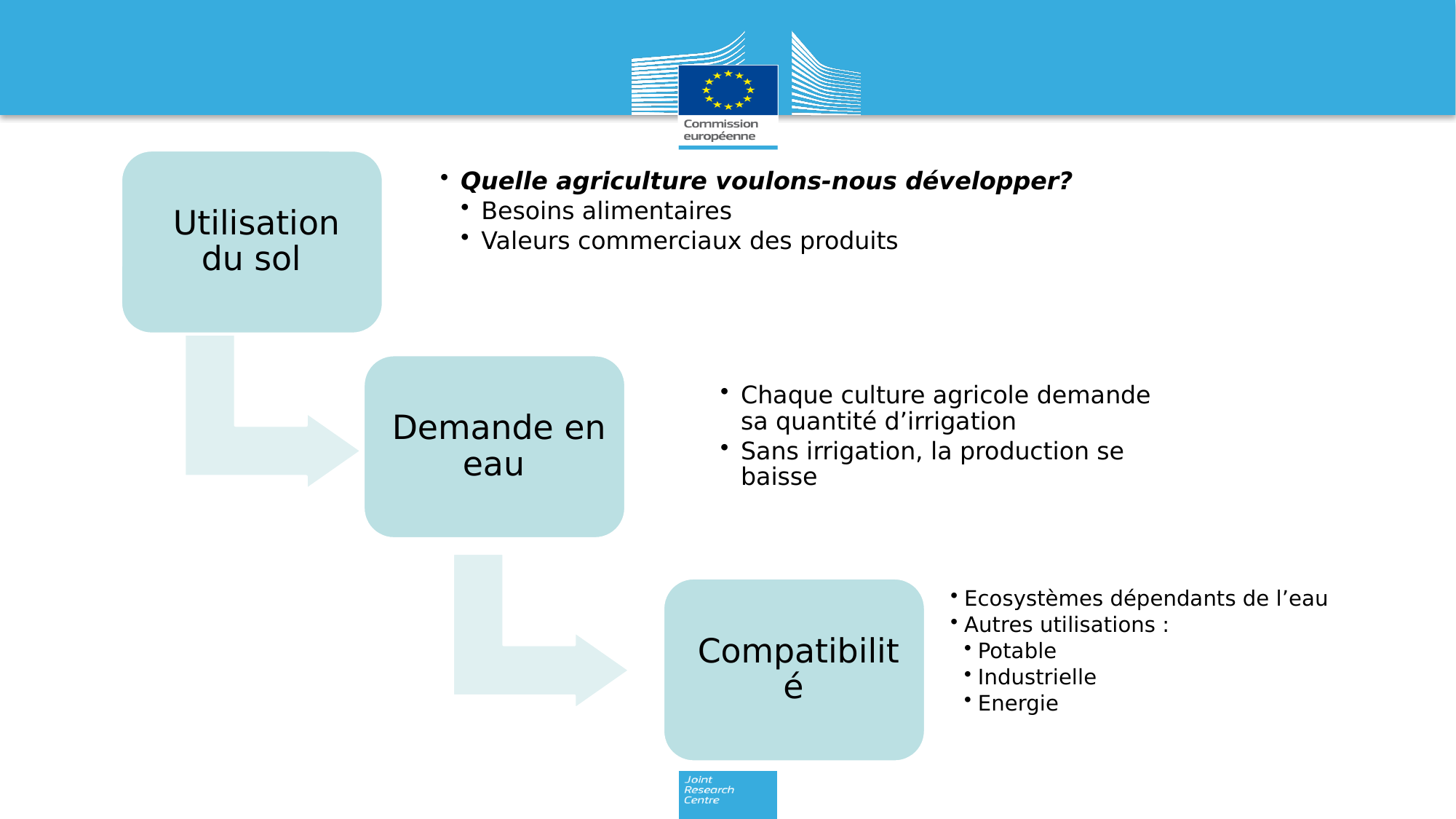

Utilisation du sol
Quelle agriculture voulons-nous développer?
Besoins alimentaires
Valeurs commerciaux des produits

Demande en eau
Chaque culture agricole demande sa quantité d’irrigation
Sans irrigation, la production se baisse
Compatibilité
Ecosystèmes dépendants de l’eau
Autres utilisations :
Potable
Industrielle
Energie